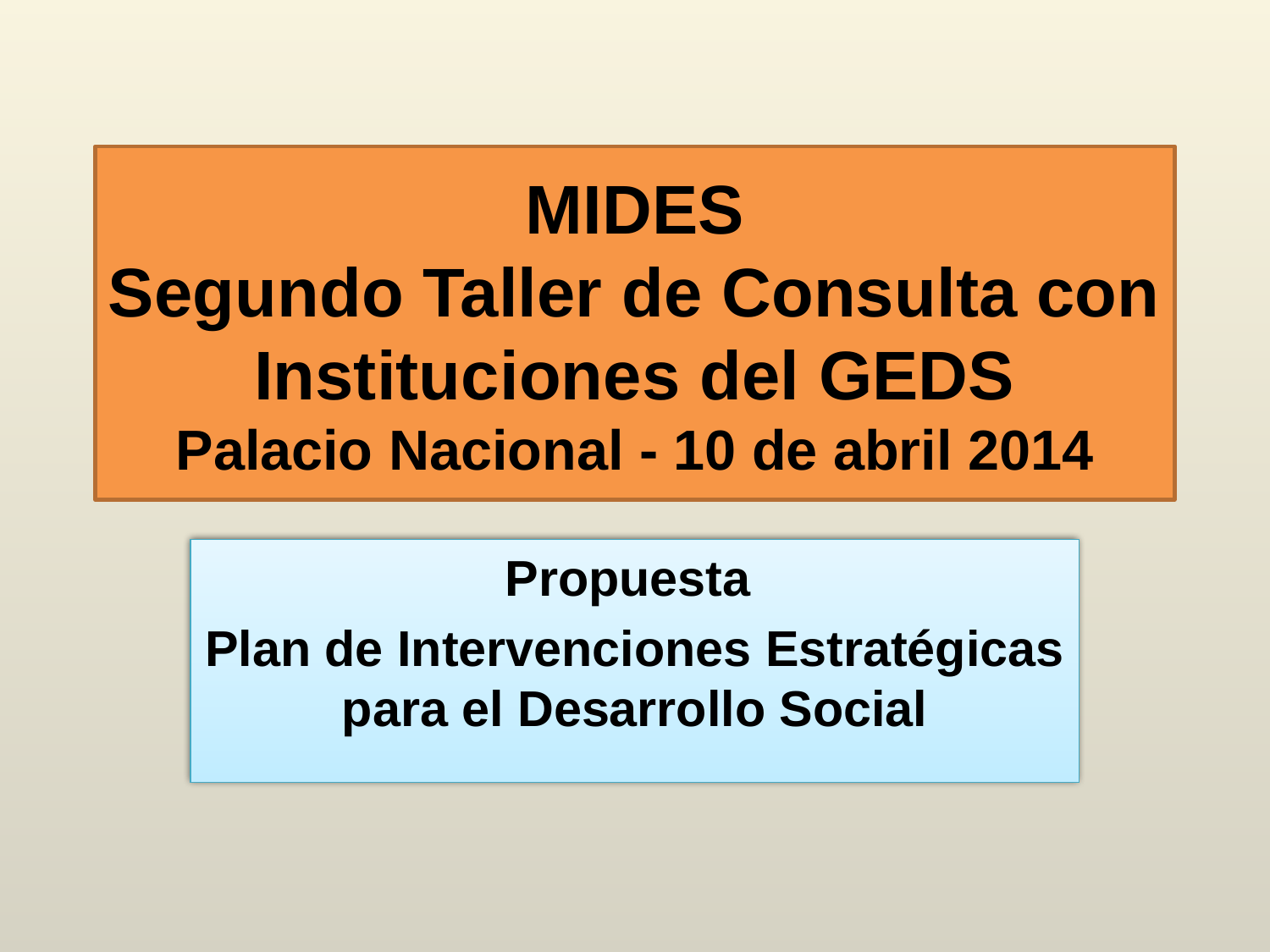

# MIDES Segundo Taller de Consulta con Instituciones del GEDS Palacio Nacional - 10 de abril 2014
Propuesta
Plan de Intervenciones Estratégicas para el Desarrollo Social